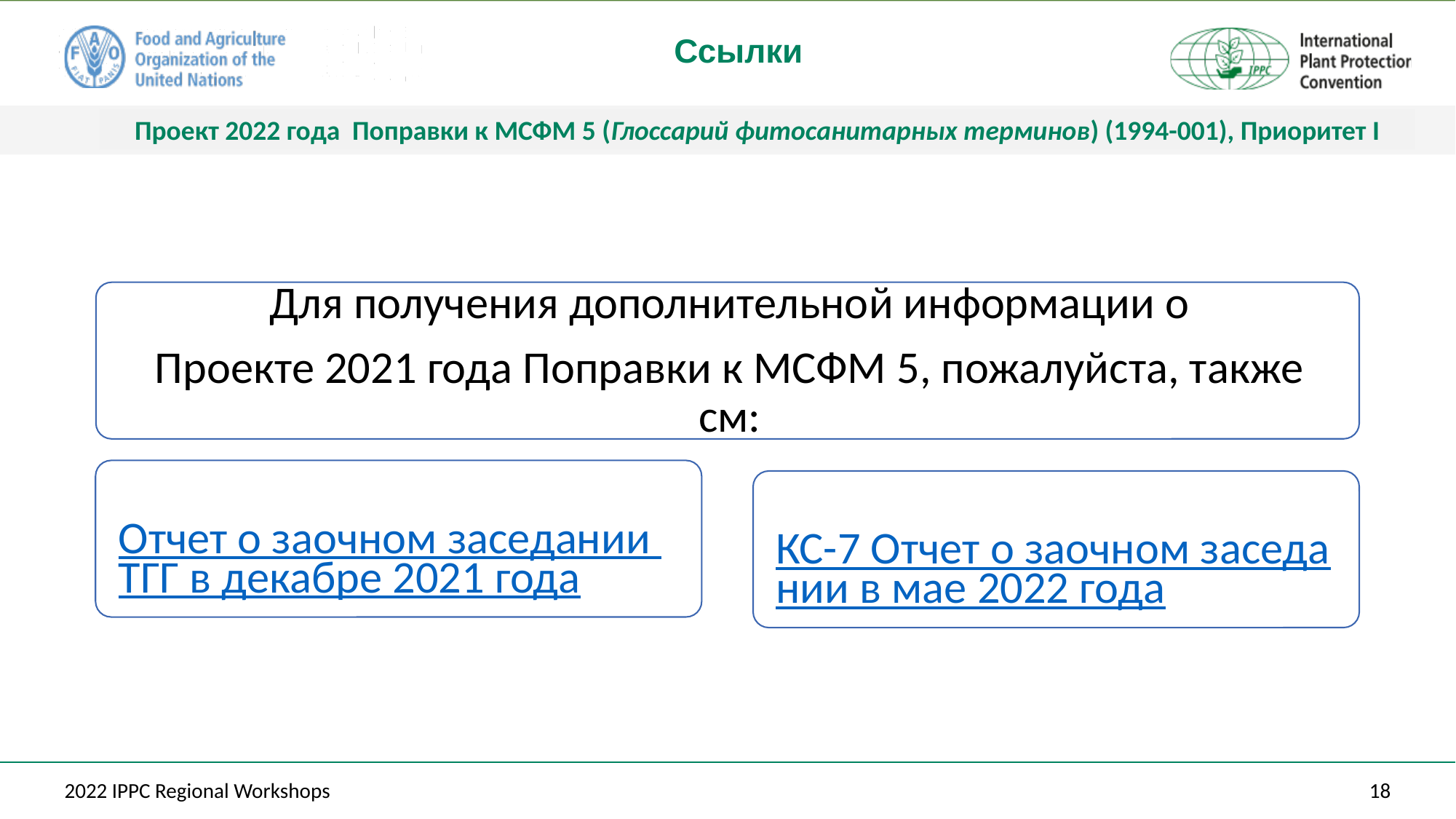

# Ссылки
Проект 2022 года  Поправки к МСФМ 5 (Глоссарий фитосанитарных терминов) (1994-001), Приоритет I
Для получения дополнительной информации о
Проекте 2021 года Поправки к МСФМ 5, пожалуйста, также см:
Отчет о заочном заседании ТГГ в декабре 2021 года
КС-7 Отчет о заочном заседании в мае 2022 года